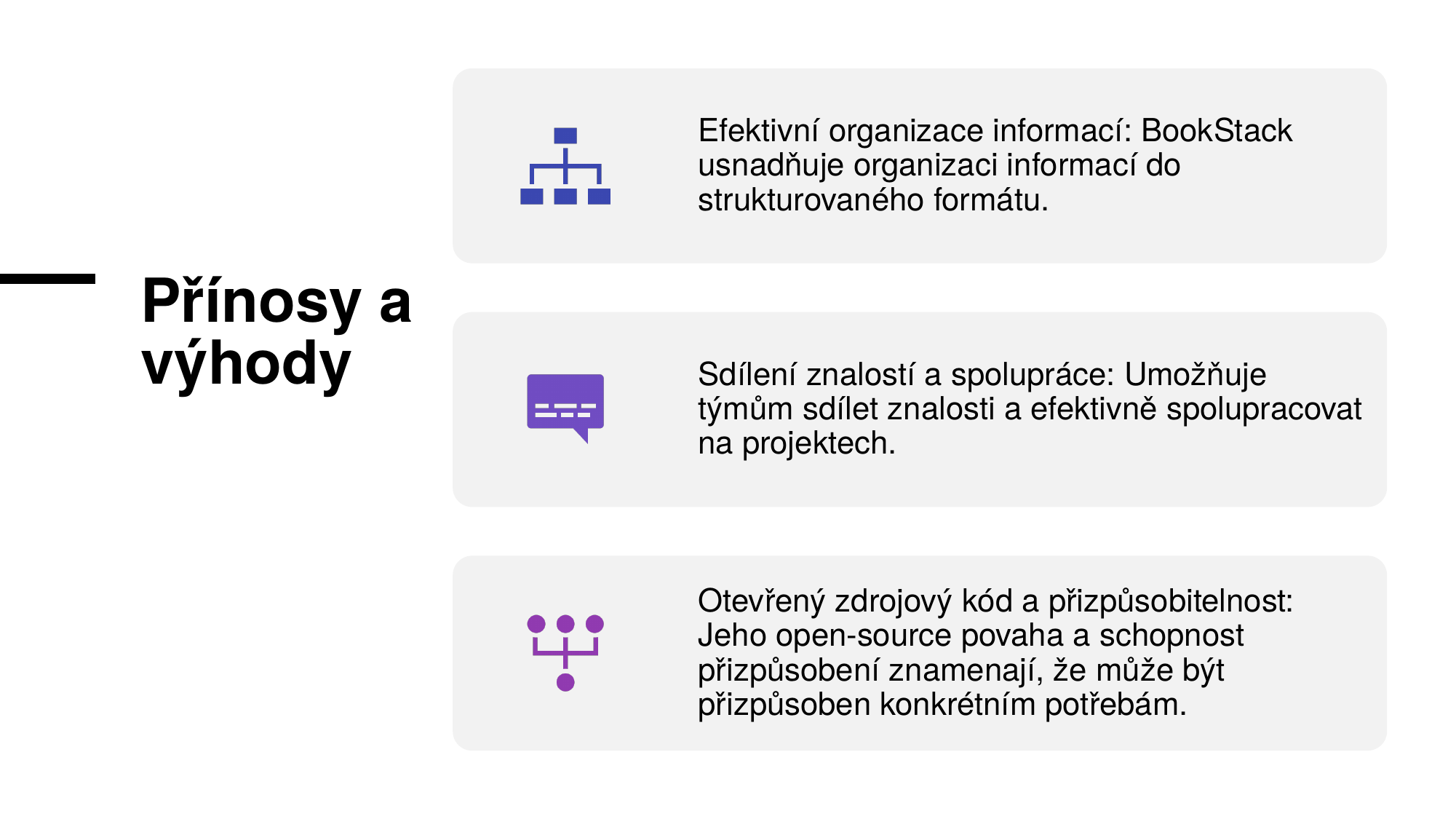

Efektivní organizace informací: BookStack usnadňuje organizaci informací do strukturovaného formátu.
Sdílení znalostí a spolupráce: Umožňuje týmům sdílet znalosti a efektivně spolupracovat na projektech.
Otevřený zdrojový kód a přizpůsobitelnost: Jeho open-source povaha a schopnost přizpůsobení znamenají, že může být přizpůsoben konkrétním potřebám.
# Přínosy a výhody